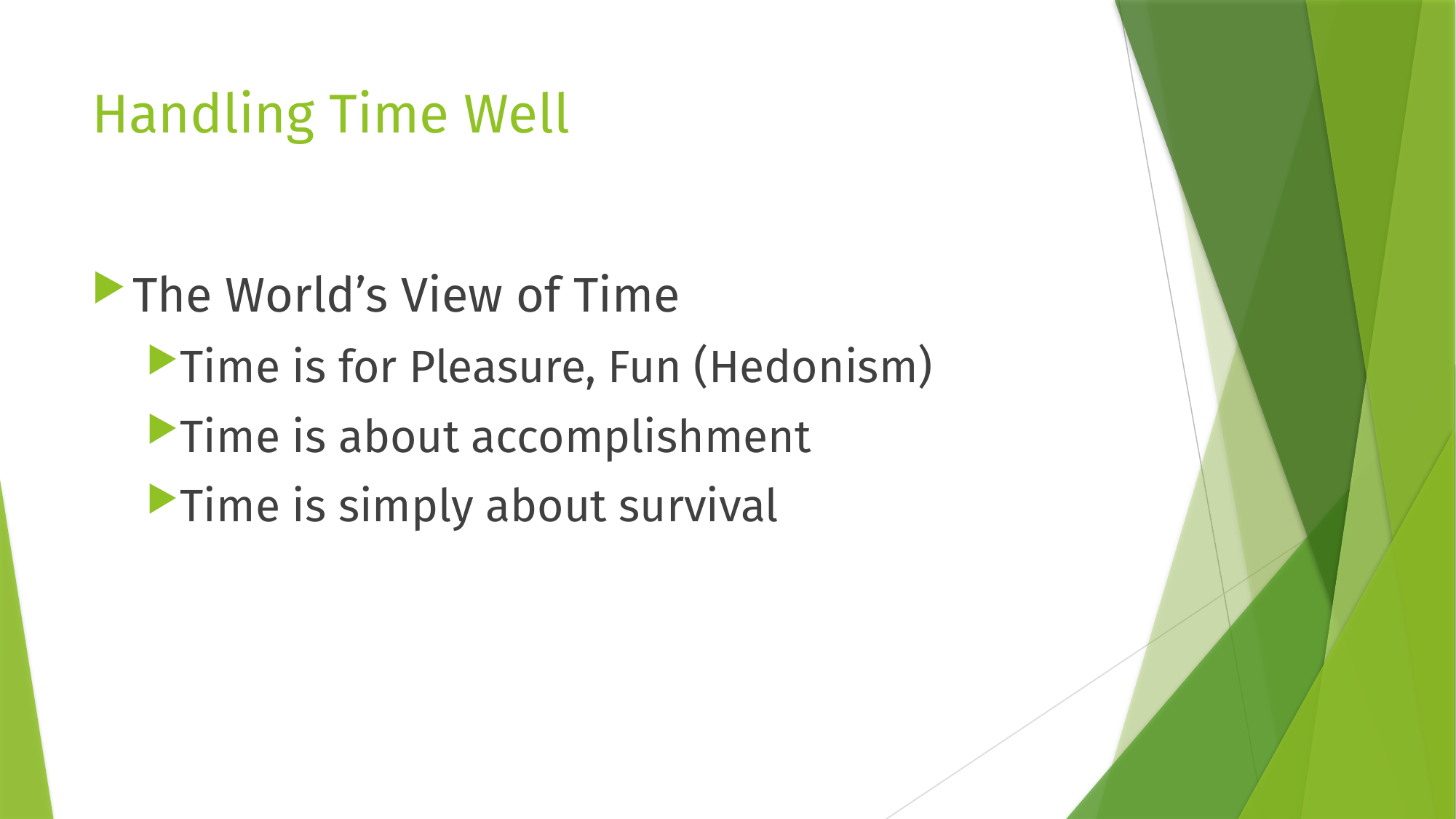

# Handling Time Well
The World’s View of Time
Time is for Pleasure, Fun (Hedonism)
Time is about accomplishment
Time is simply about survival